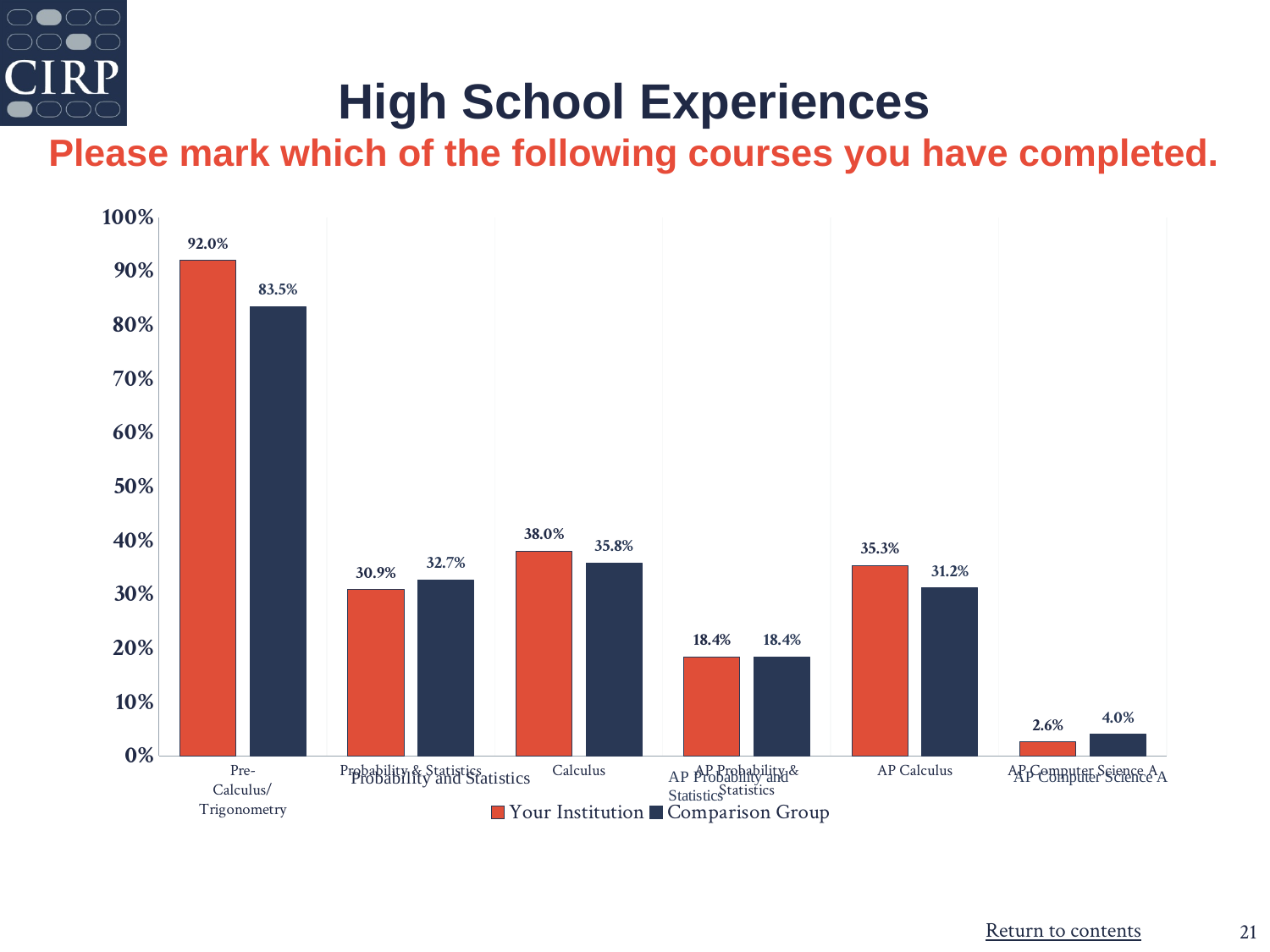

# High School Experiences Please mark which of the following courses you have completed.

### Chart

| Category | Your Institution | Comparison Group |
|---|---|---|
| Pre-Calculus/Trigonometry | 0.92 | 0.835 |
| Probability & Statistics | 0.309 | 0.327 |
| Calculus | 0.38 | 0.358 |
| AP Probability & Statistics | 0.184 | 0.184 |
| AP Calculus | 0.353 | 0.312 |
| AP Computer Science A | 0.026 | 0.04 |
21